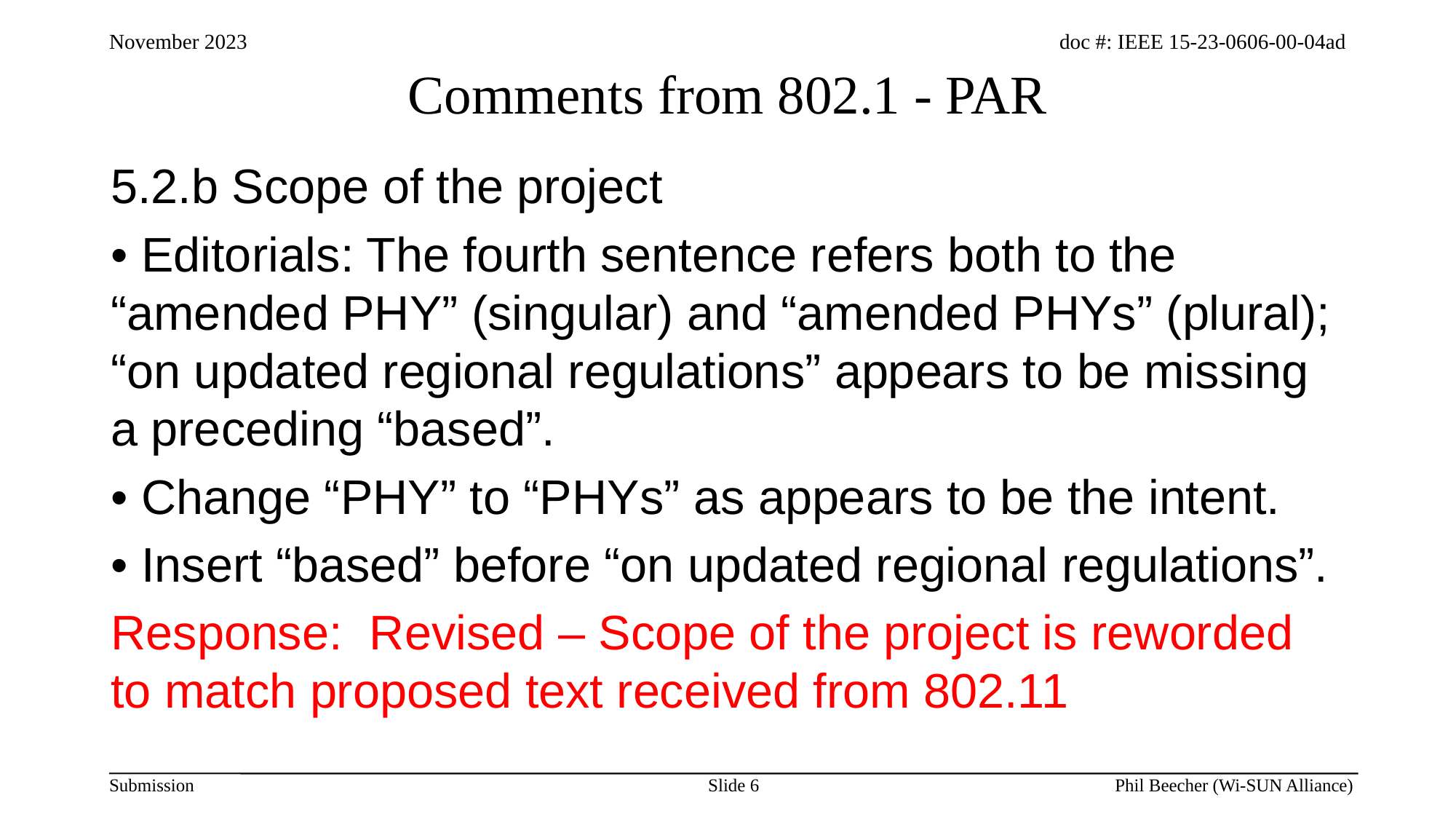

# Comments from 802.1 - PAR
5.2.b Scope of the project
• Editorials: The fourth sentence refers both to the “amended PHY” (singular) and “amended PHYs” (plural); “on updated regional regulations” appears to be missing a preceding “based”.
• Change “PHY” to “PHYs” as appears to be the intent.
• Insert “based” before “on updated regional regulations”.
Response:  Revised – Scope of the project is reworded to match proposed text received from 802.11
Slide 6
Phil Beecher (Wi-SUN Alliance)